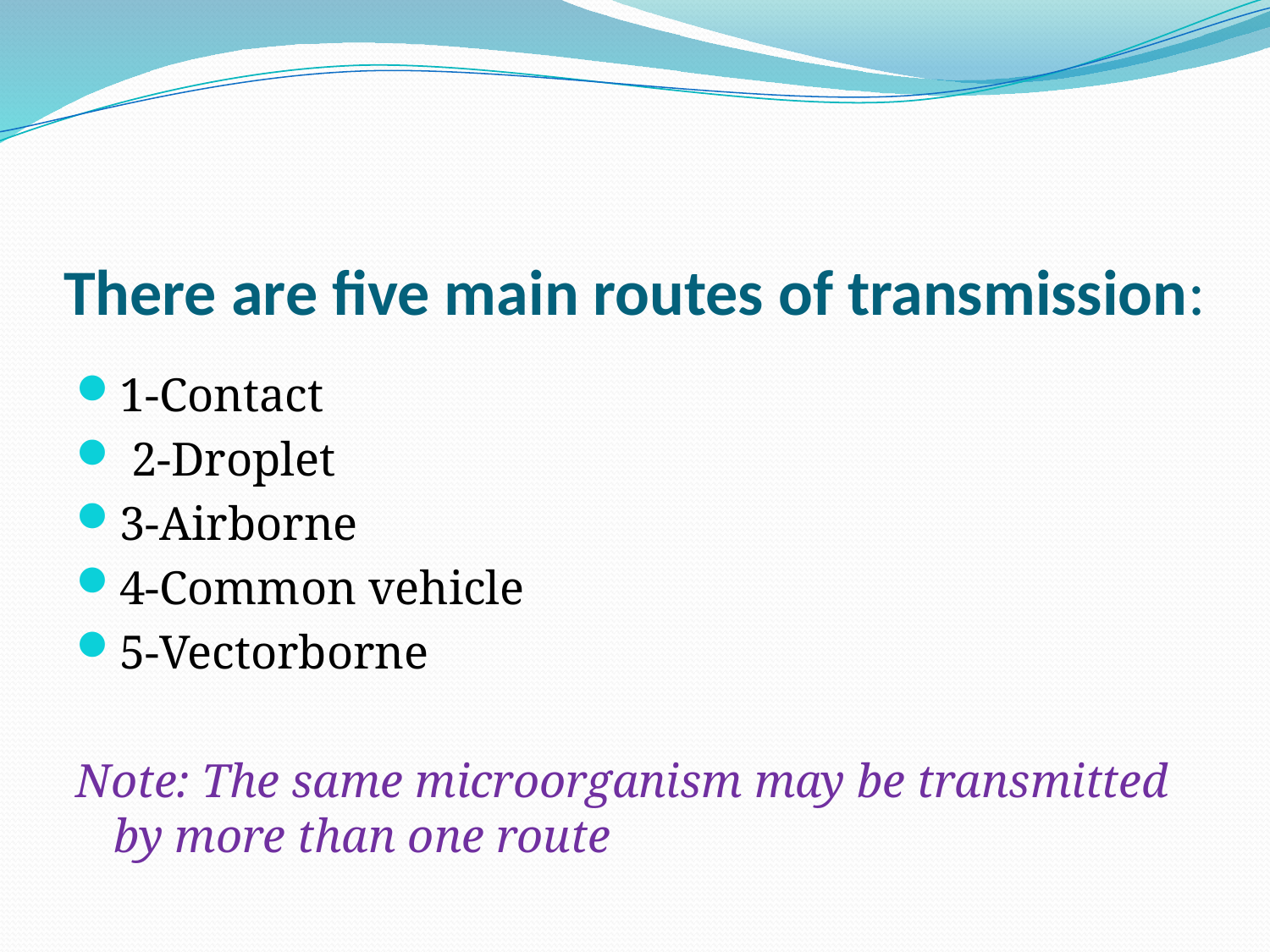

# There are five main routes of transmission:
1-Contact
 2-Droplet
3-Airborne
4-Common vehicle
5-Vectorborne

Note: The same microorganism may be transmitted by more than one route